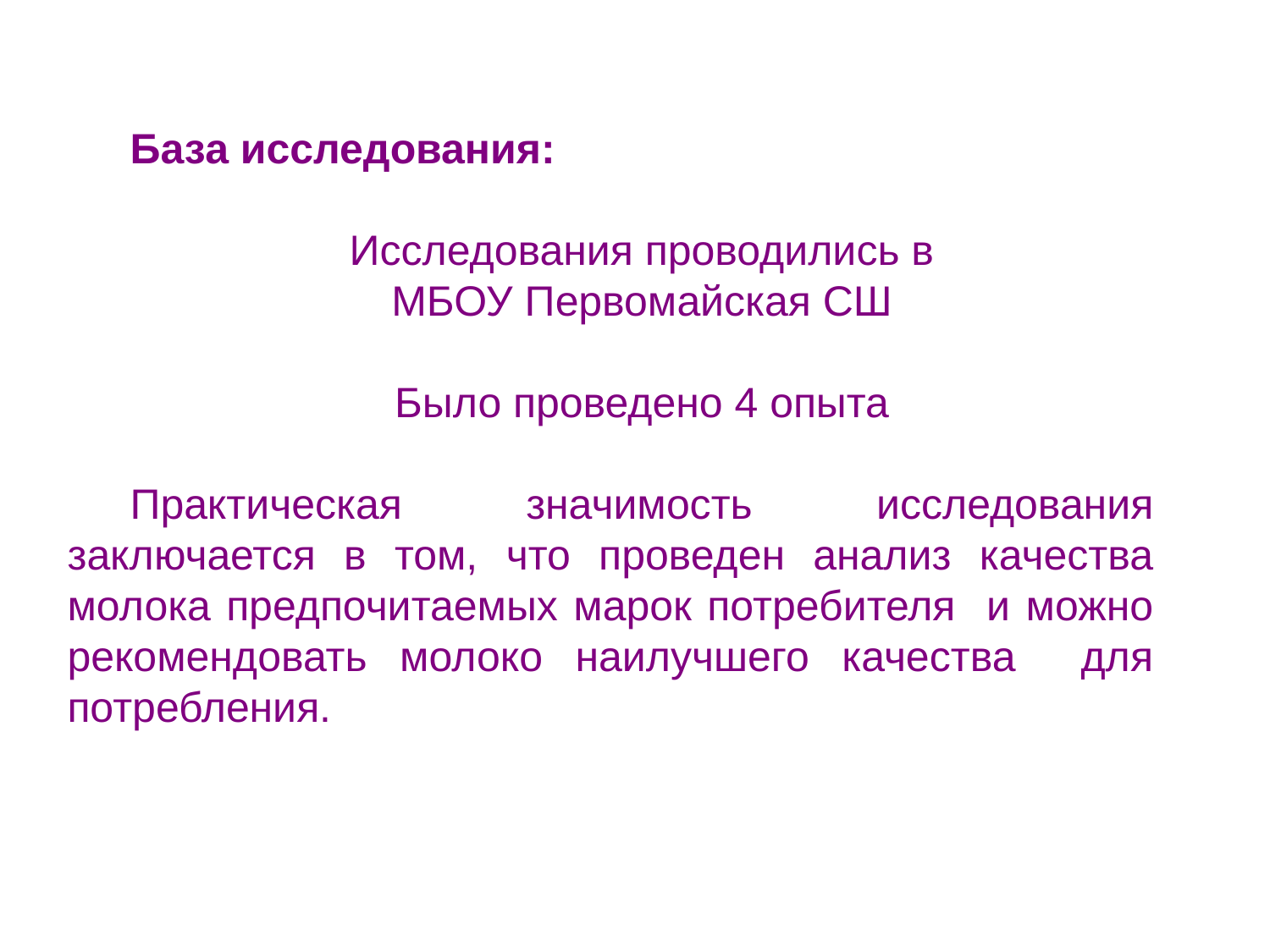

База исследования:

 Исследования проводились в
МБОУ Первомайская СШ

Было проведено 4 опыта

Практическая значимость исследования заключается в том, что проведен анализ качества молока предпочитаемых марок потребителя  и можно рекомендовать молоко наилучшего качества  для потребления.